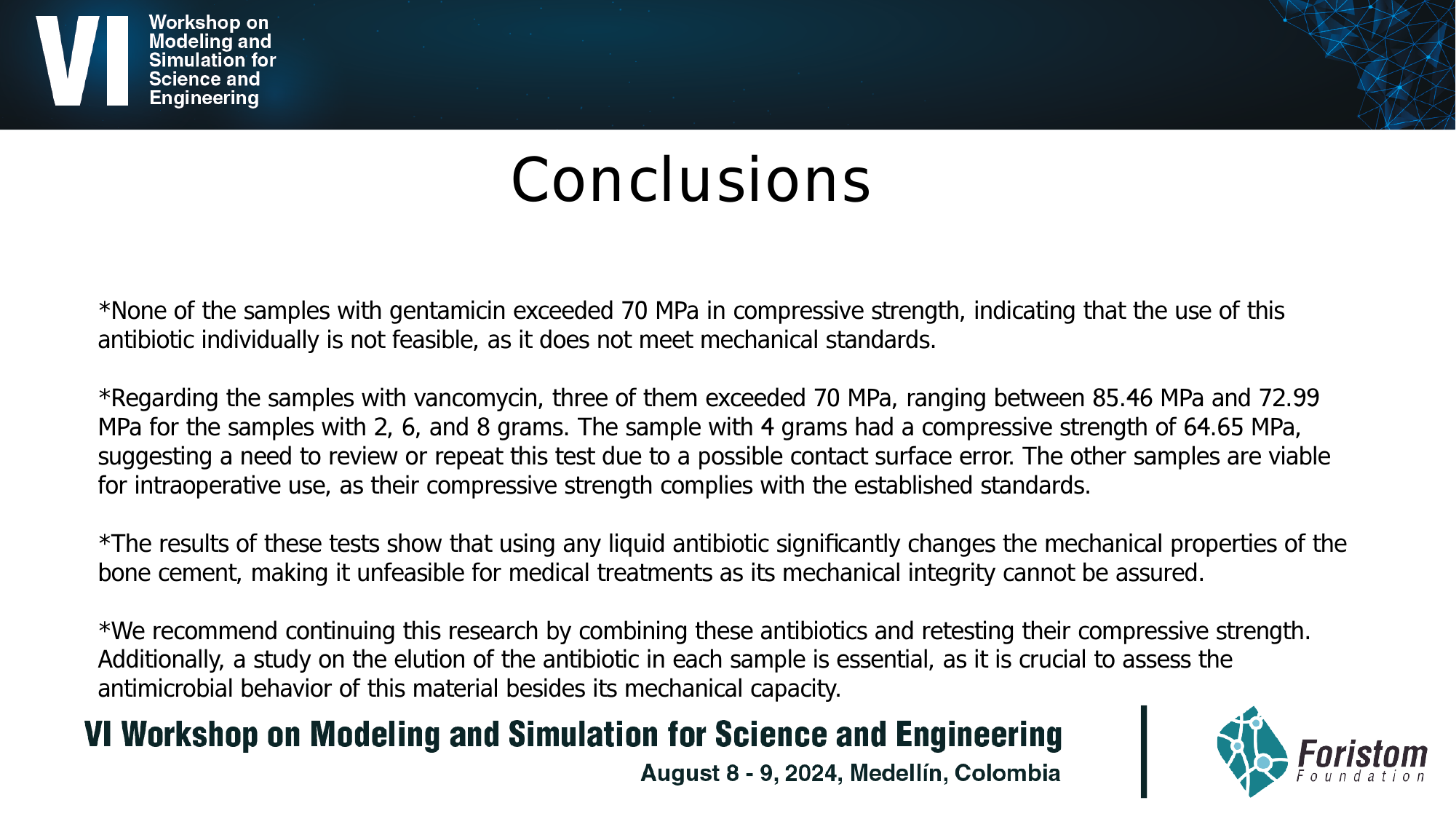

Conclusions
*None of the samples with gentamicin exceeded 70 MPa in compressive strength, indicating that the use of this antibiotic individually is not feasible, as it does not meet mechanical standards.
*Regarding the samples with vancomycin, three of them exceeded 70 MPa, ranging between 85.46 MPa and 72.99 MPa for the samples with 2, 6, and 8 grams. The sample with 4 grams had a compressive strength of 64.65 MPa, suggesting a need to review or repeat this test due to a possible contact surface error. The other samples are viable for intraoperative use, as their compressive strength complies with the established standards.
*The results of these tests show that using any liquid antibiotic significantly changes the mechanical properties of the bone cement, making it unfeasible for medical treatments as its mechanical integrity cannot be assured.
*We recommend continuing this research by combining these antibiotics and retesting their compressive strength. Additionally, a study on the elution of the antibiotic in each sample is essential, as it is crucial to assess the antimicrobial behavior of this material besides its mechanical capacity.